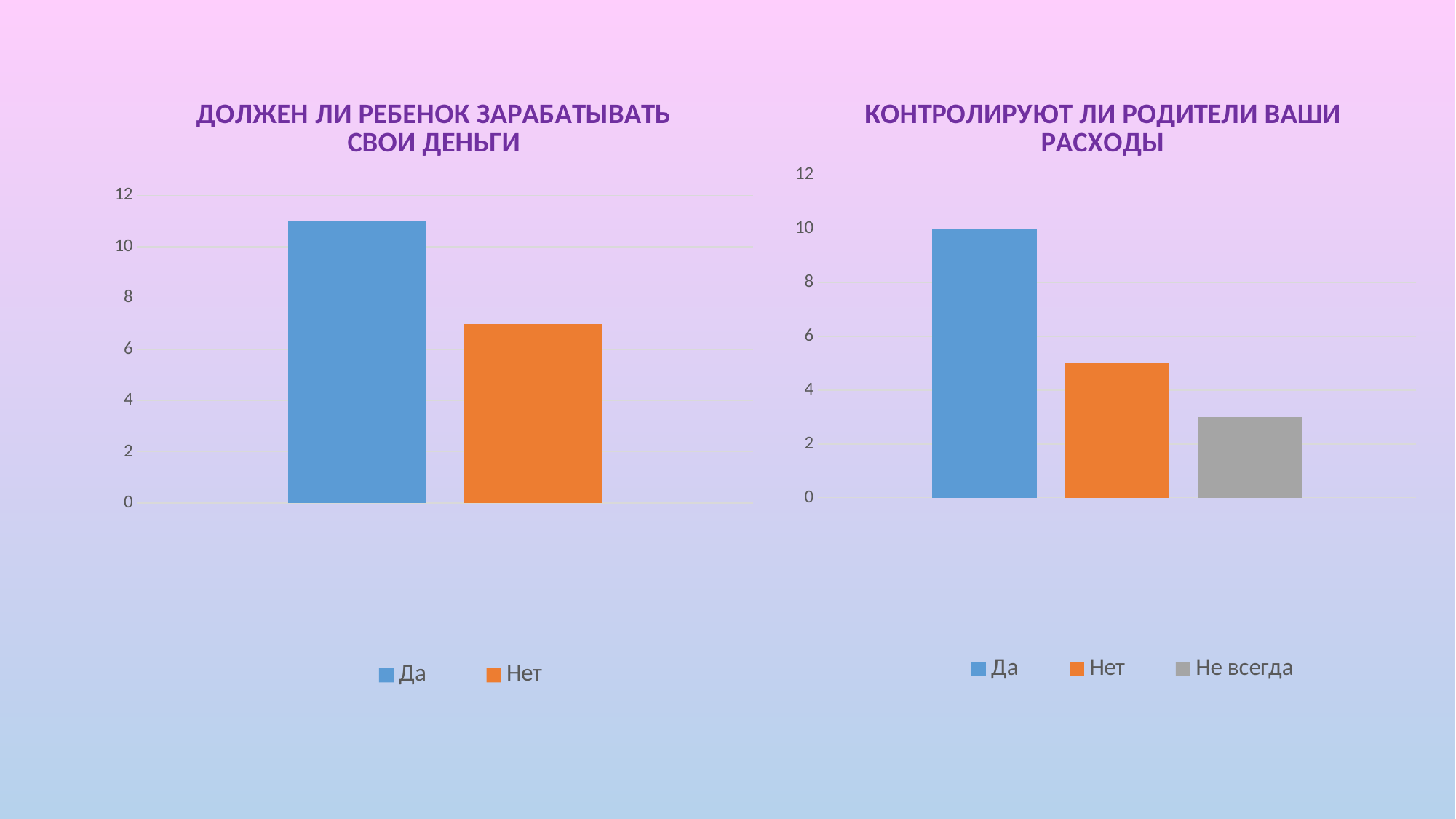

### Chart: ДОЛЖЕН ЛИ РЕБЕНОК ЗАРАБАТЫВАТЬ СВОИ ДЕНЬГИ

| Category | Да | Нет |
|---|---|---|
| Категория 1 | 11.0 | 7.0 |

### Chart: КОНТРОЛИРУЮТ ЛИ РОДИТЕЛИ ВАШИ РАСХОДЫ

| Category | Да | Нет | Не всегда |
|---|---|---|---|
| Категория 1 | 10.0 | 5.0 | 3.0 |